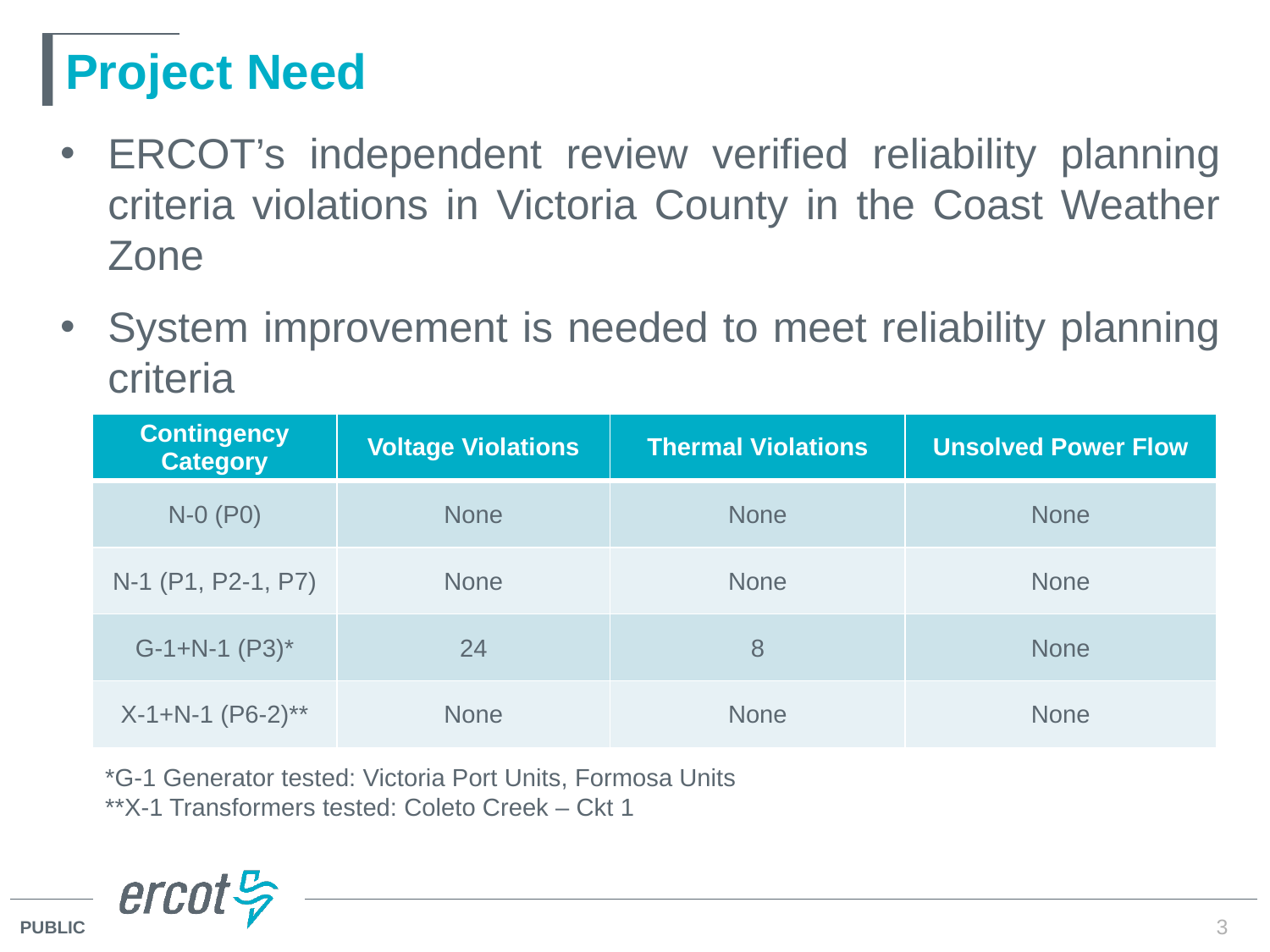

# Project Need
ERCOT’s independent review verified reliability planning criteria violations in Victoria County in the Coast Weather Zone
System improvement is needed to meet reliability planning criteria
| Contingency Category | Voltage Violations | Thermal Violations | Unsolved Power Flow |
| --- | --- | --- | --- |
| N-0 (P0) | None | None | None |
| N-1 (P1, P2-1, P7) | None | None | None |
| G-1+N-1 (P3)\* | 24 | 8 | None |
| X-1+N-1 (P6-2)\*\* | None | None | None |
*G-1 Generator tested: Victoria Port Units, Formosa Units
**X-1 Transformers tested: Coleto Creek – Ckt 1
3